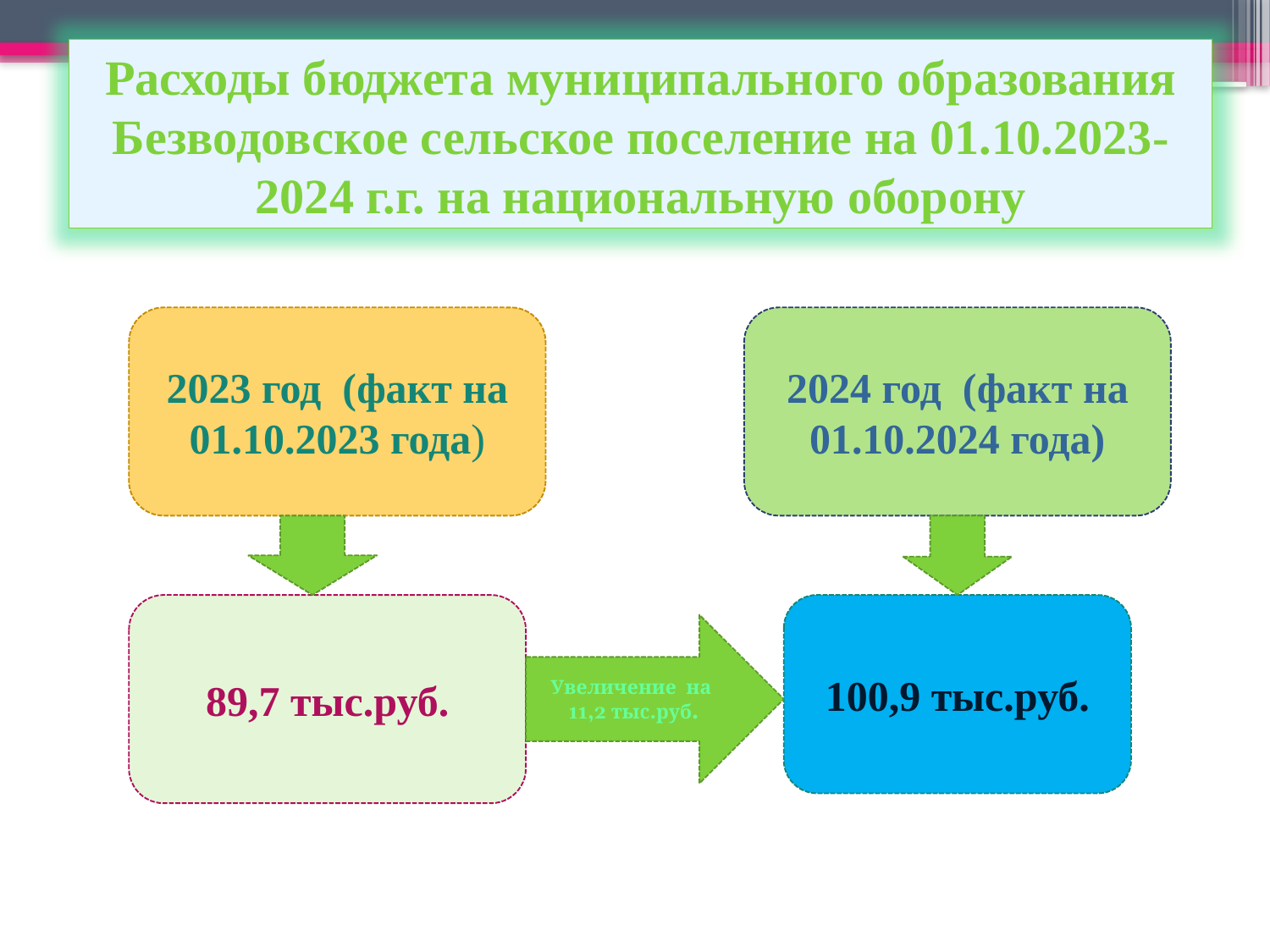

Расходы бюджета муниципального образования Безводовское сельское поселение на 01.10.2023-2024 г.г. на национальную оборону
2023 год  (факт на 01.10.2023 года)
2024 год  (факт на 01.10.2024 года)

89,7 тыс.руб.
100,9 тыс.руб.
Увеличение  на  11,2 тыс.руб.